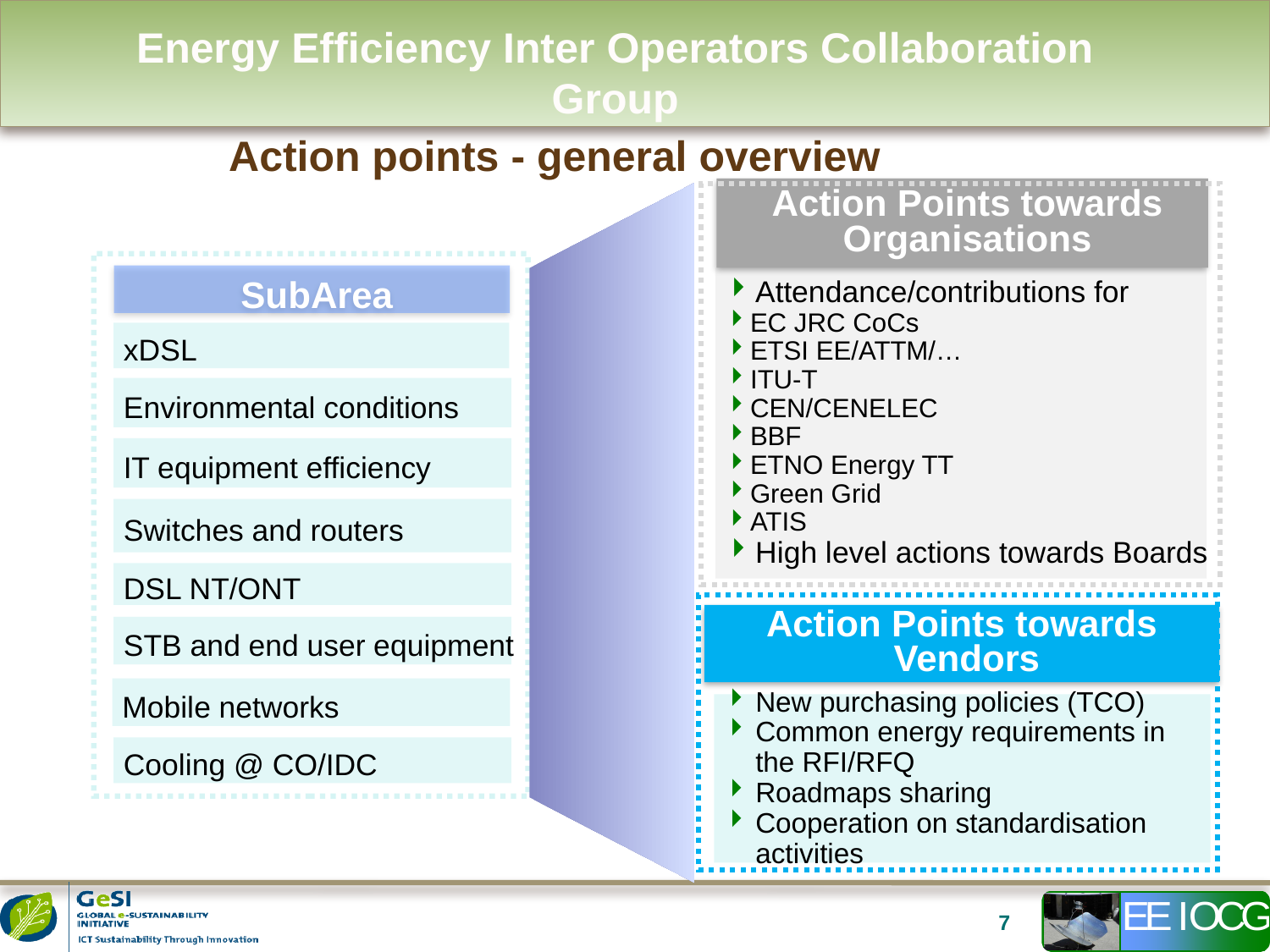

Energy Efficiency Inter Operators Collaboration Group
   	Action points - general overview

Action Points towards Organisations

SubArea
Attendance/contributions for
EC JRC CoCs
ETSI EE/ATTM/…
ITU-T
CEN/CENELEC
BBF
ETNO Energy TT
Green Grid
ATIS
High level actions towards Boards
xDSL
Environmental conditions
IT equipment efficiency

Switches and routers
DSL NT/ONT

Action Points towards
Vendors
STB and end user equipment
Mobile networks
New purchasing policies (TCO)
Common energy requirements in the RFI/RFQ
Roadmaps sharing
Cooperation on standardisation activities
Cooling @ CO/IDC
7